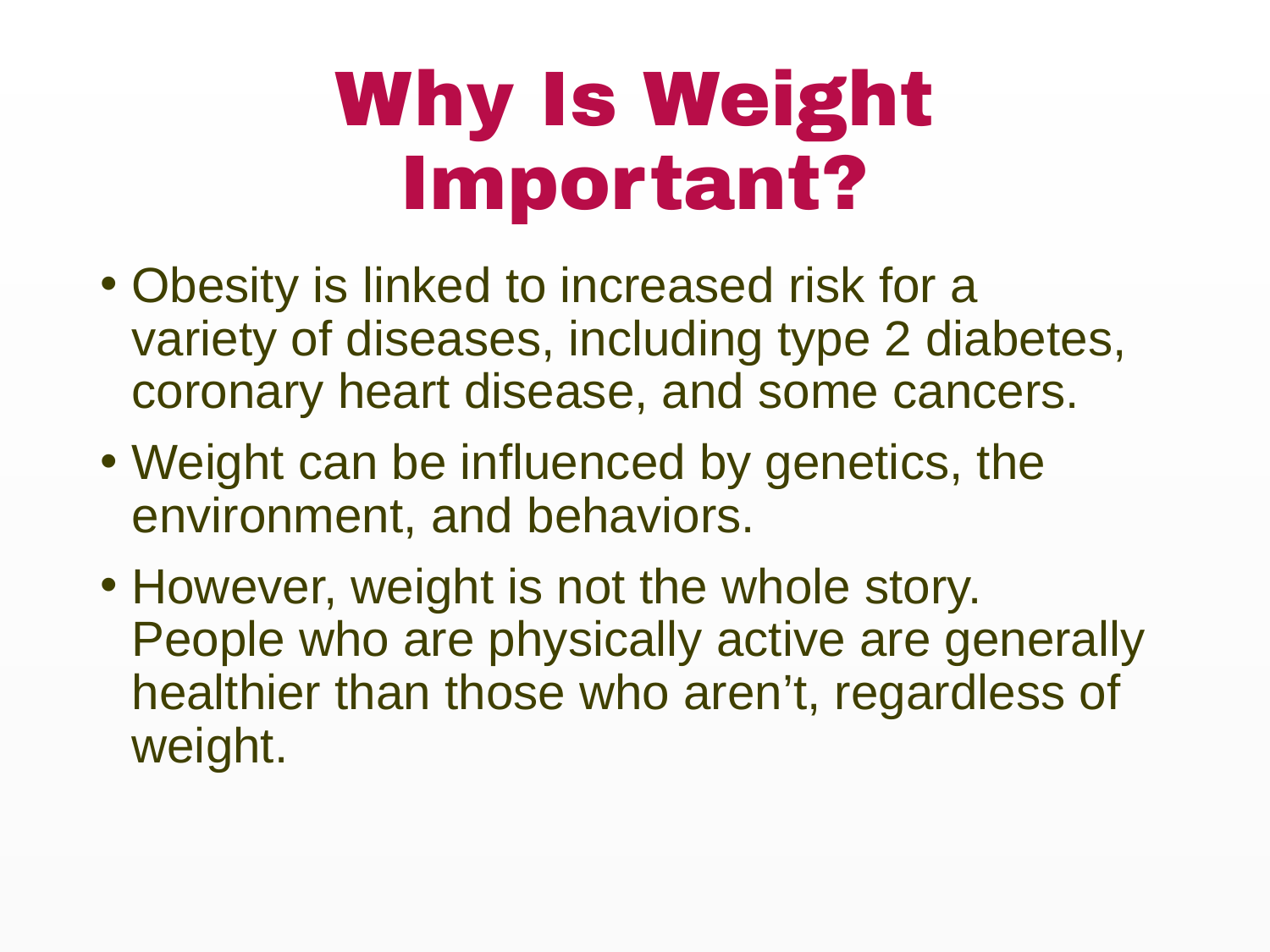

# Why Is Weight Important?
Obesity is linked to increased risk for a variety of diseases, including type 2 diabetes, coronary heart disease, and some cancers.
Weight can be influenced by genetics, the environment, and behaviors.
However, weight is not the whole story. People who are physically active are generally healthier than those who aren’t, regardless of weight.